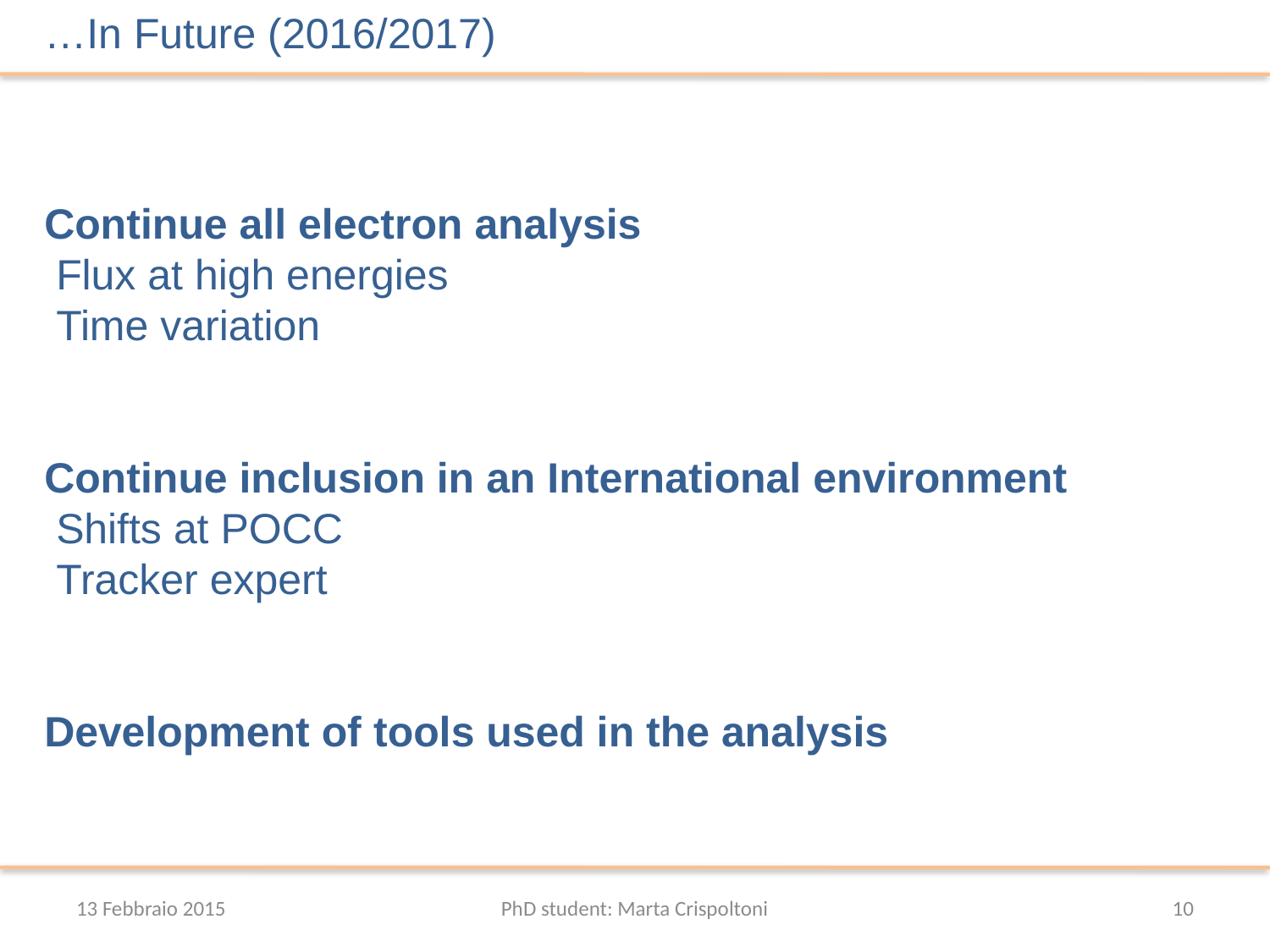

…In Future (2016/2017)

Continue all electron analysis
 Flux at high energies
 Time variation

Continue inclusion in an International environment
 Shifts at POCC
 Tracker expert

Development of tools used in the analysis

13 Febbraio 2015
PhD student: Marta Crispoltoni
10